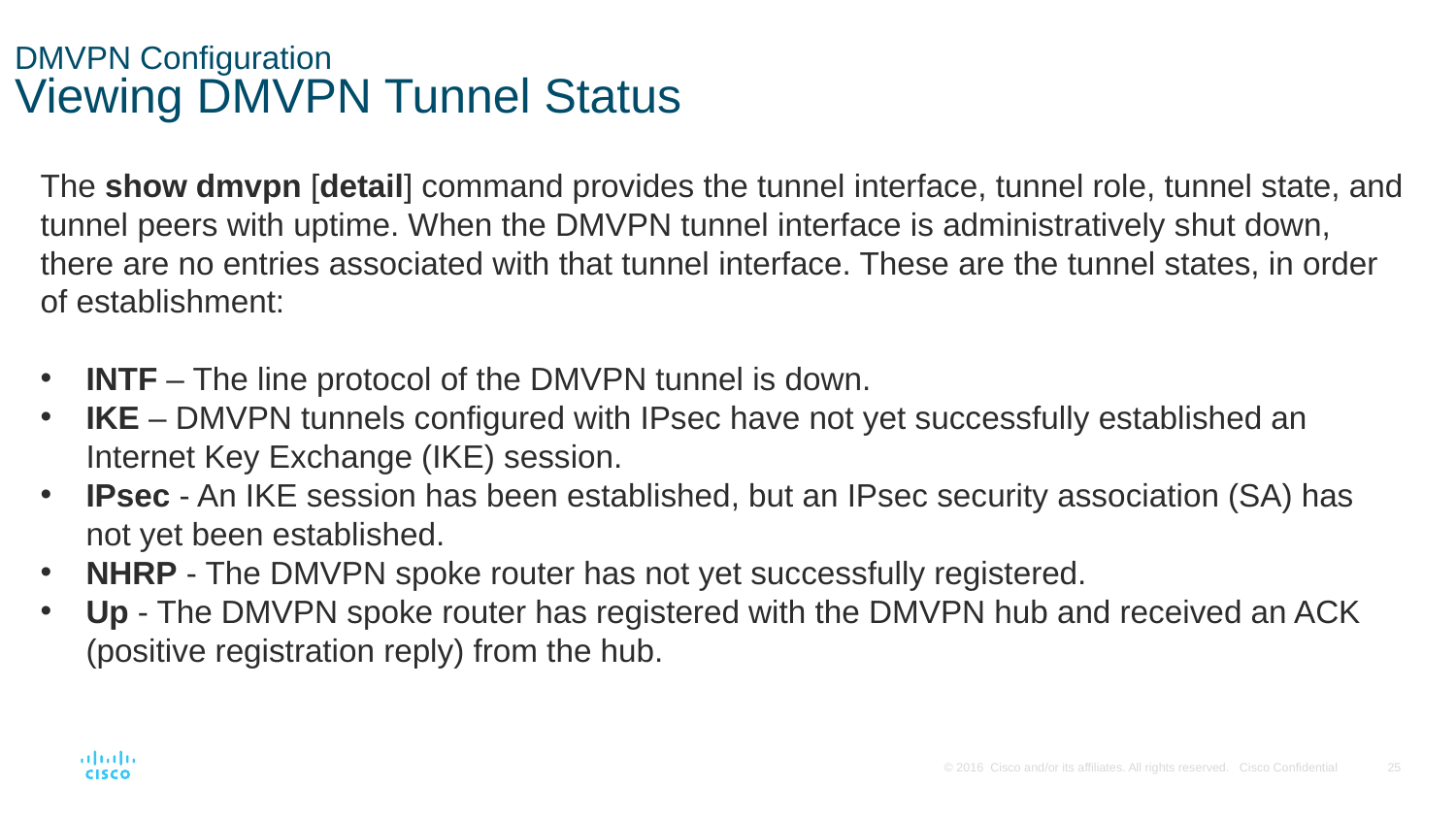

# DMVPN Configuration Viewing DMVPN Tunnel Status
The show dmvpn [detail] command provides the tunnel interface, tunnel role, tunnel state, and tunnel peers with uptime. When the DMVPN tunnel interface is administratively shut down, there are no entries associated with that tunnel interface. These are the tunnel states, in order of establishment:

INTF – The line protocol of the DMVPN tunnel is down.
IKE – DMVPN tunnels configured with IPsec have not yet successfully established an Internet Key Exchange (IKE) session.
IPsec - An IKE session has been established, but an IPsec security association (SA) has not yet been established.
NHRP - The DMVPN spoke router has not yet successfully registered.
Up - The DMVPN spoke router has registered with the DMVPN hub and received an ACK (positive registration reply) from the hub.